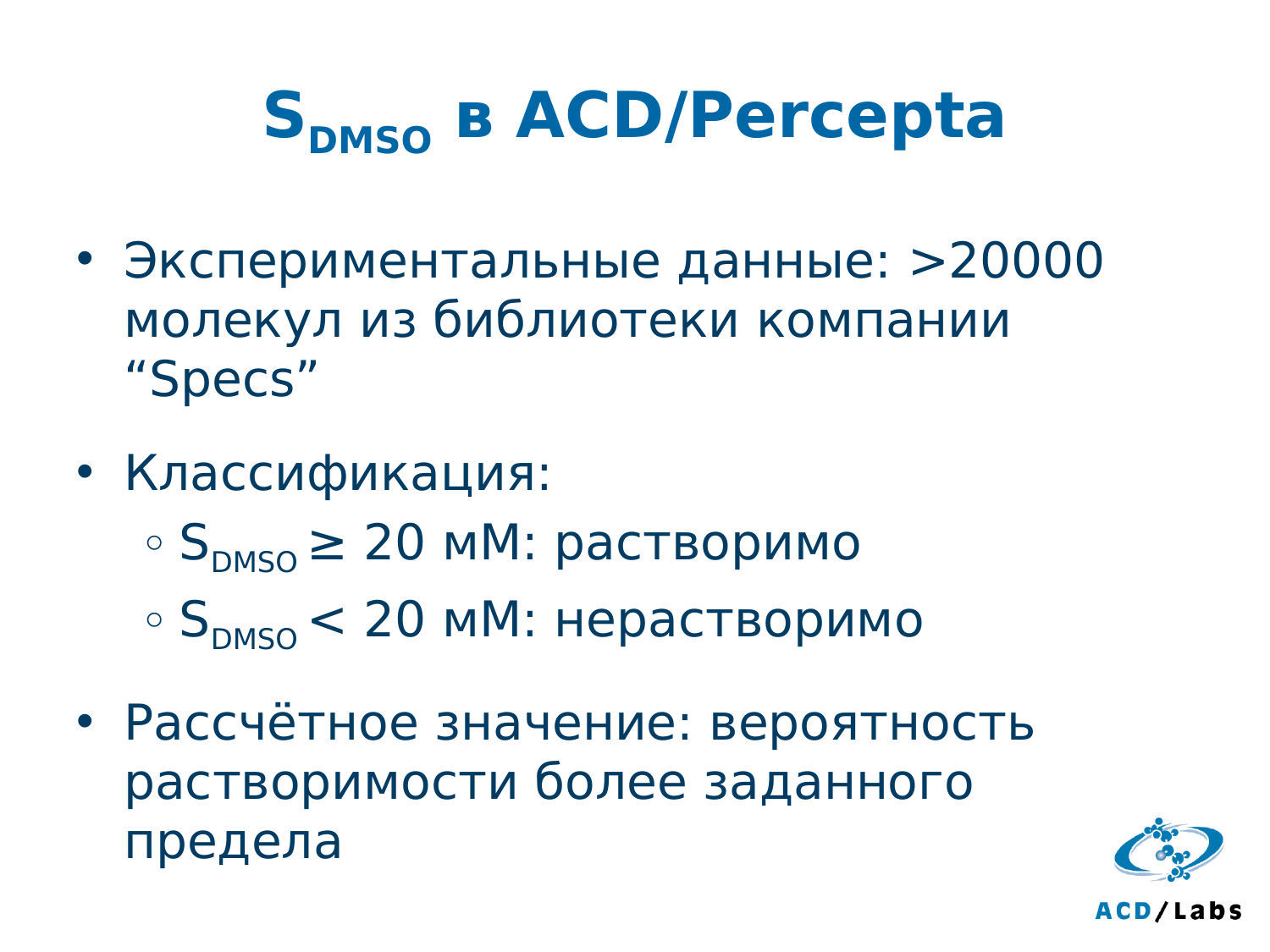

# SDMSO в ACD/Percepta
Экспериментальные данные: >20000 молекул из библиотеки компании “Specs”
Классификация:
SDMSO ≥ 20 мМ: растворимо
SDMSO < 20 мМ: нерастворимо
Рассчётное значение: вероятность растворимости более заданного предела